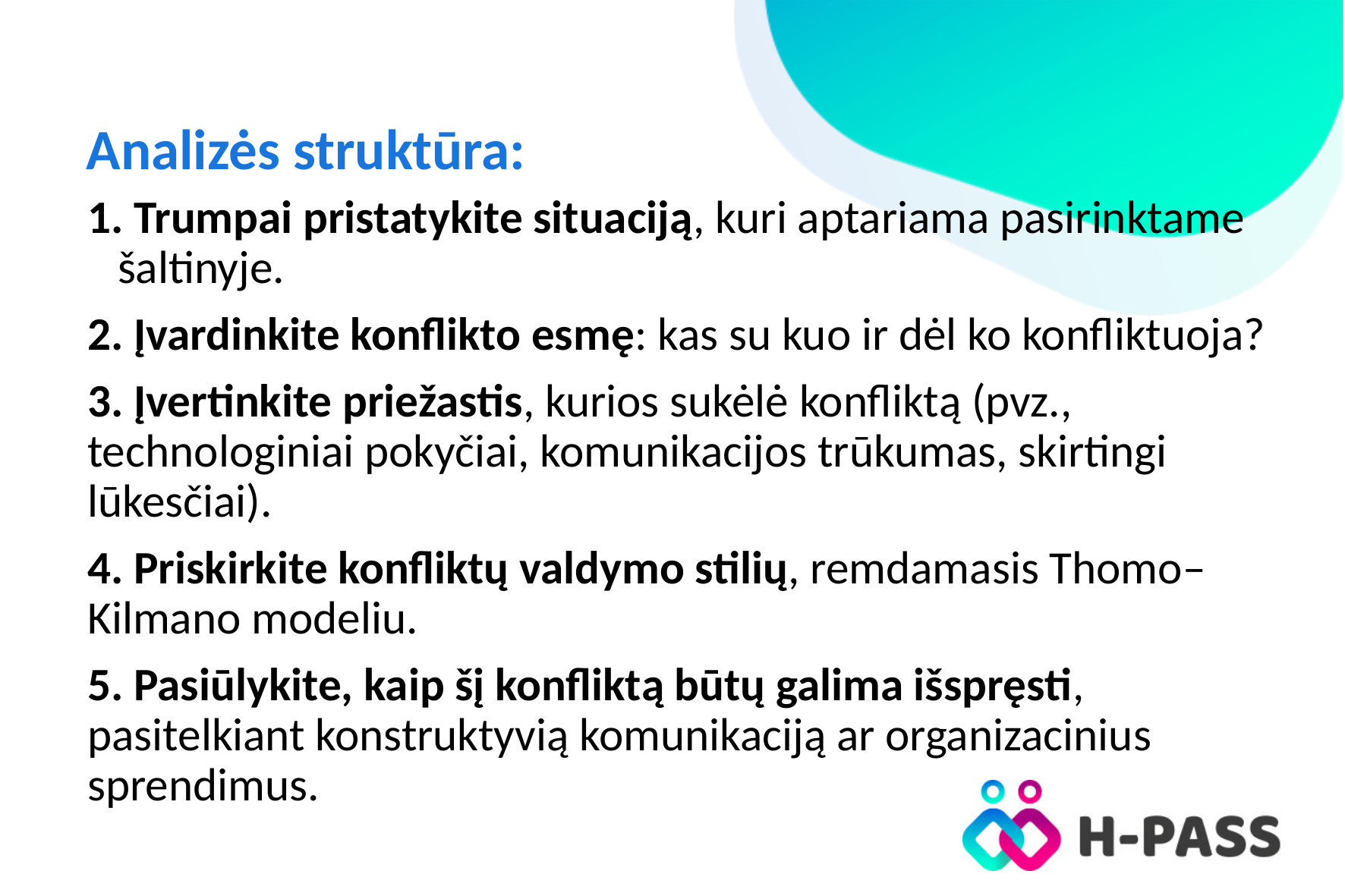

# Analizės struktūra:
1. Trumpai pristatykite situaciją, kuri aptariama pasirinktame šaltinyje.
2. Įvardinkite konflikto esmę: kas su kuo ir dėl ko konfliktuoja?
3. Įvertinkite priežastis, kurios sukėlė konfliktą (pvz., technologiniai pokyčiai, komunikacijos trūkumas, skirtingi lūkesčiai).
4. Priskirkite konfliktų valdymo stilių, remdamasis Thomo–Kilmano modeliu.
5. Pasiūlykite, kaip šį konfliktą būtų galima išspręsti, pasitelkiant konstruktyvią komunikaciją ar organizacinius sprendimus.